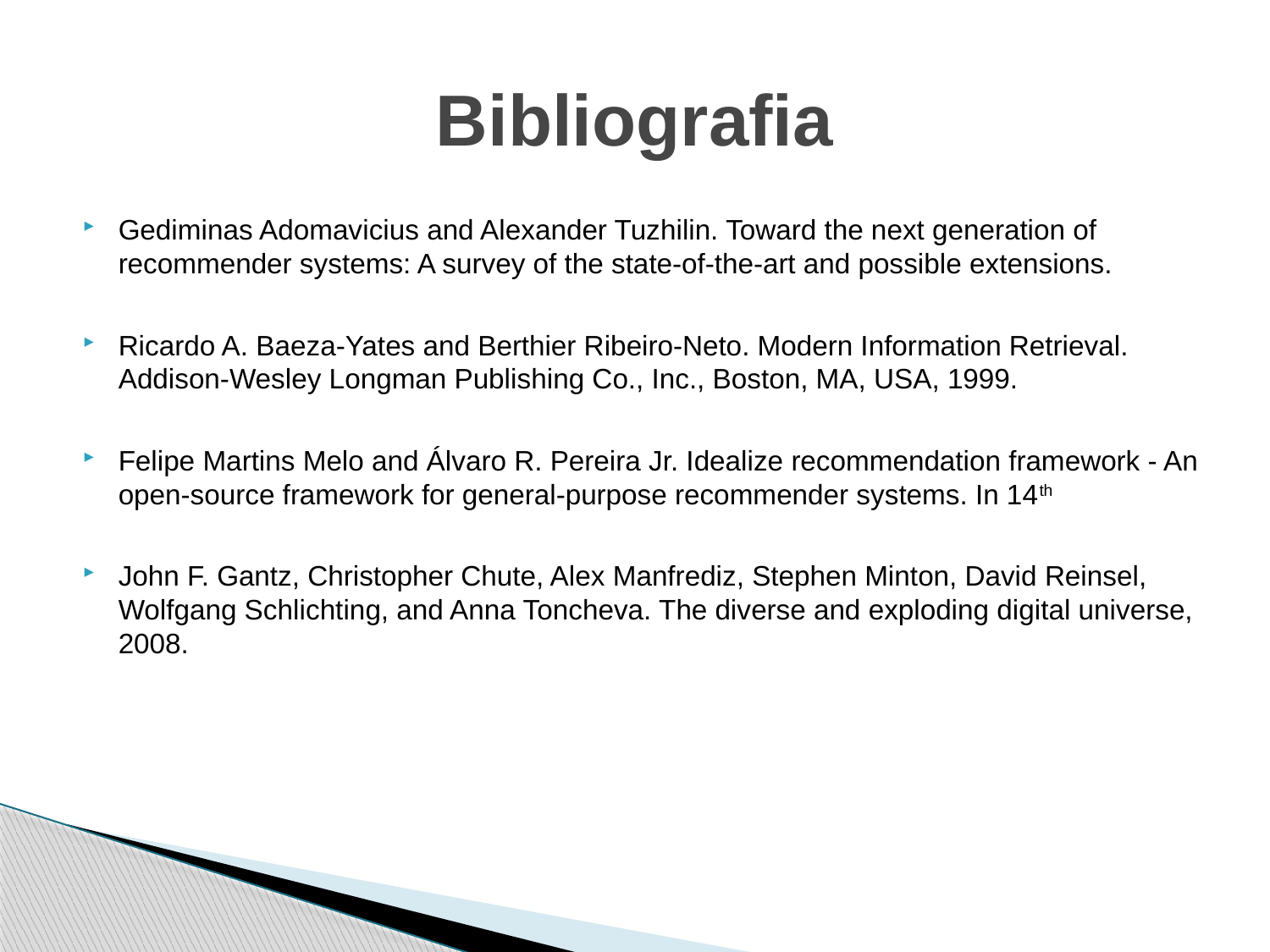

# Bibliografia
Gediminas Adomavicius and Alexander Tuzhilin. Toward the next generation of recommender systems: A survey of the state-of-the-art and possible extensions.

Ricardo A. Baeza-Yates and Berthier Ribeiro-Neto. Modern Information Retrieval. Addison-Wesley Longman Publishing Co., Inc., Boston, MA, USA, 1999.

Felipe Martins Melo and Álvaro R. Pereira Jr. Idealize recommendation framework - An open-source framework for general-purpose recommender systems. In 14th

John F. Gantz, Christopher Chute, Alex Manfrediz, Stephen Minton, David Reinsel, Wolfgang Schlichting, and Anna Toncheva. The diverse and exploding digital universe, 2008.